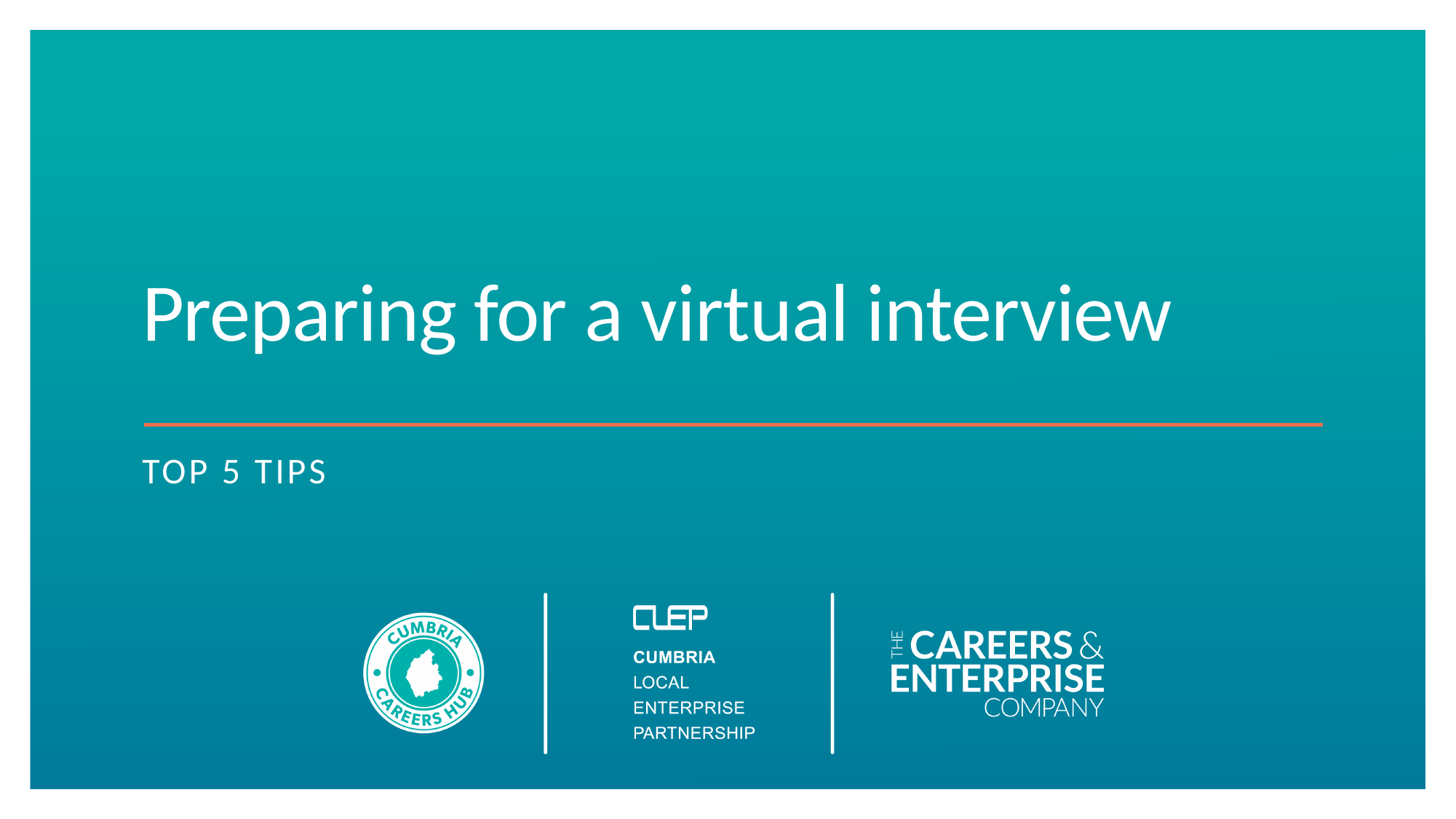

# Preparing for a virtual interview
Top 5 tips